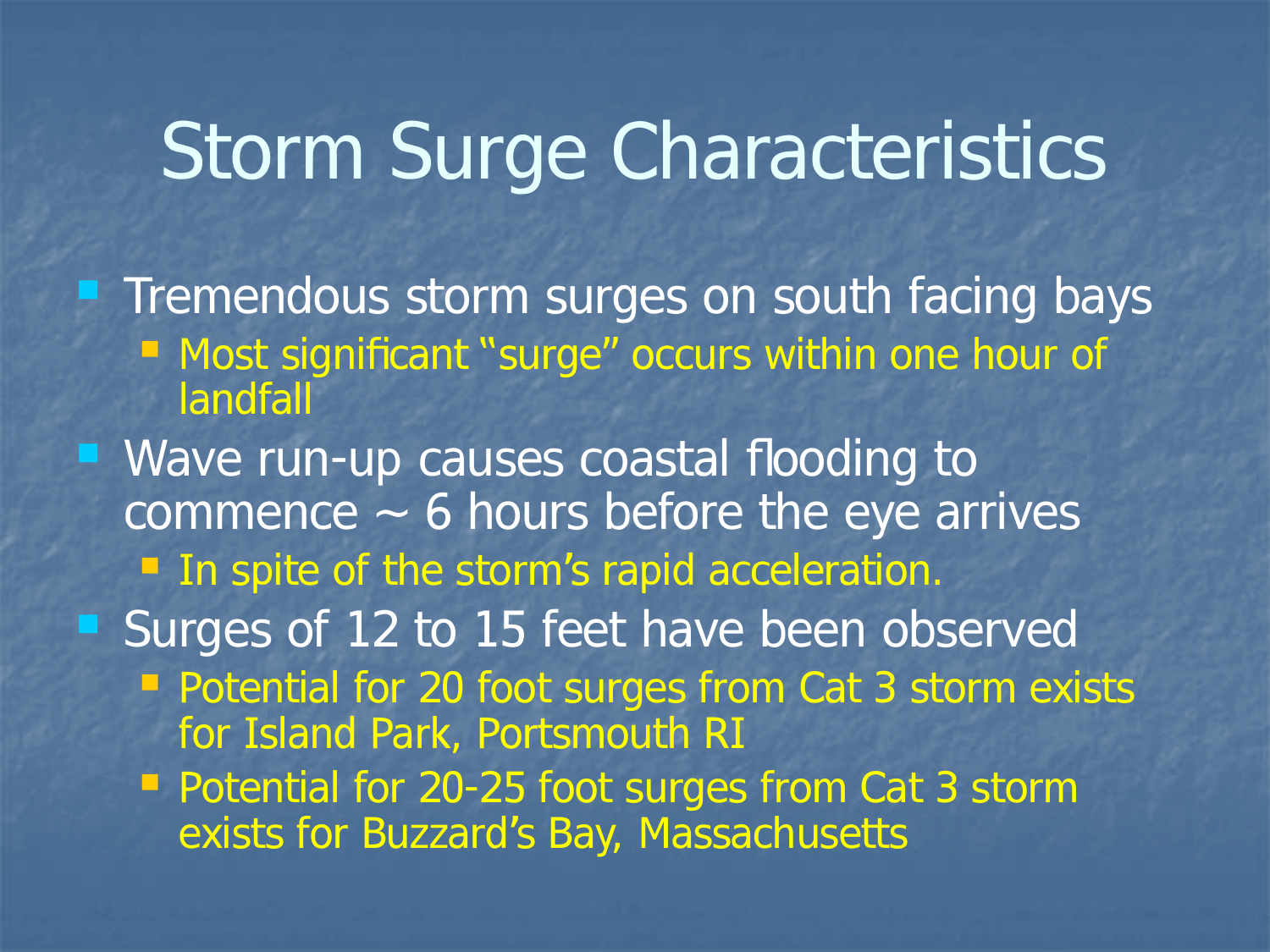

# Storm Surge Characteristics
Tremendous storm surges on south facing bays
Most significant “surge” occurs within one hour of landfall
Wave run-up causes coastal flooding to commence ~ 6 hours before the eye arrives
In spite of the storm’s rapid acceleration.
Surges of 12 to 15 feet have been observed
Potential for 20 foot surges from Cat 3 storm exists for Island Park, Portsmouth RI
Potential for 20-25 foot surges from Cat 3 storm exists for Buzzard’s Bay, Massachusetts